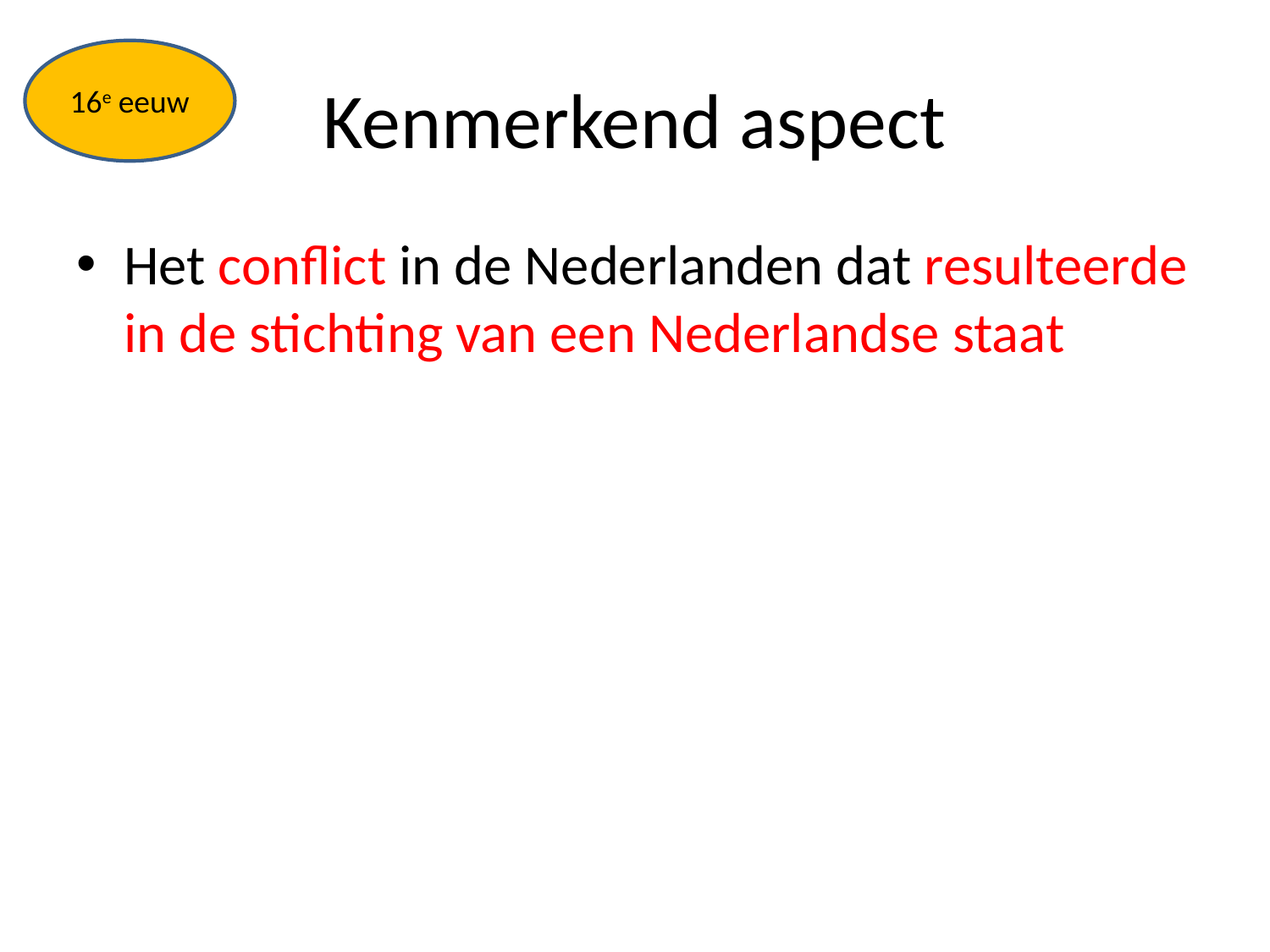

# Kenmerkend aspect
16e eeuw
Het conflict in de Nederlanden dat resulteerde in de stichting van een Nederlandse staat